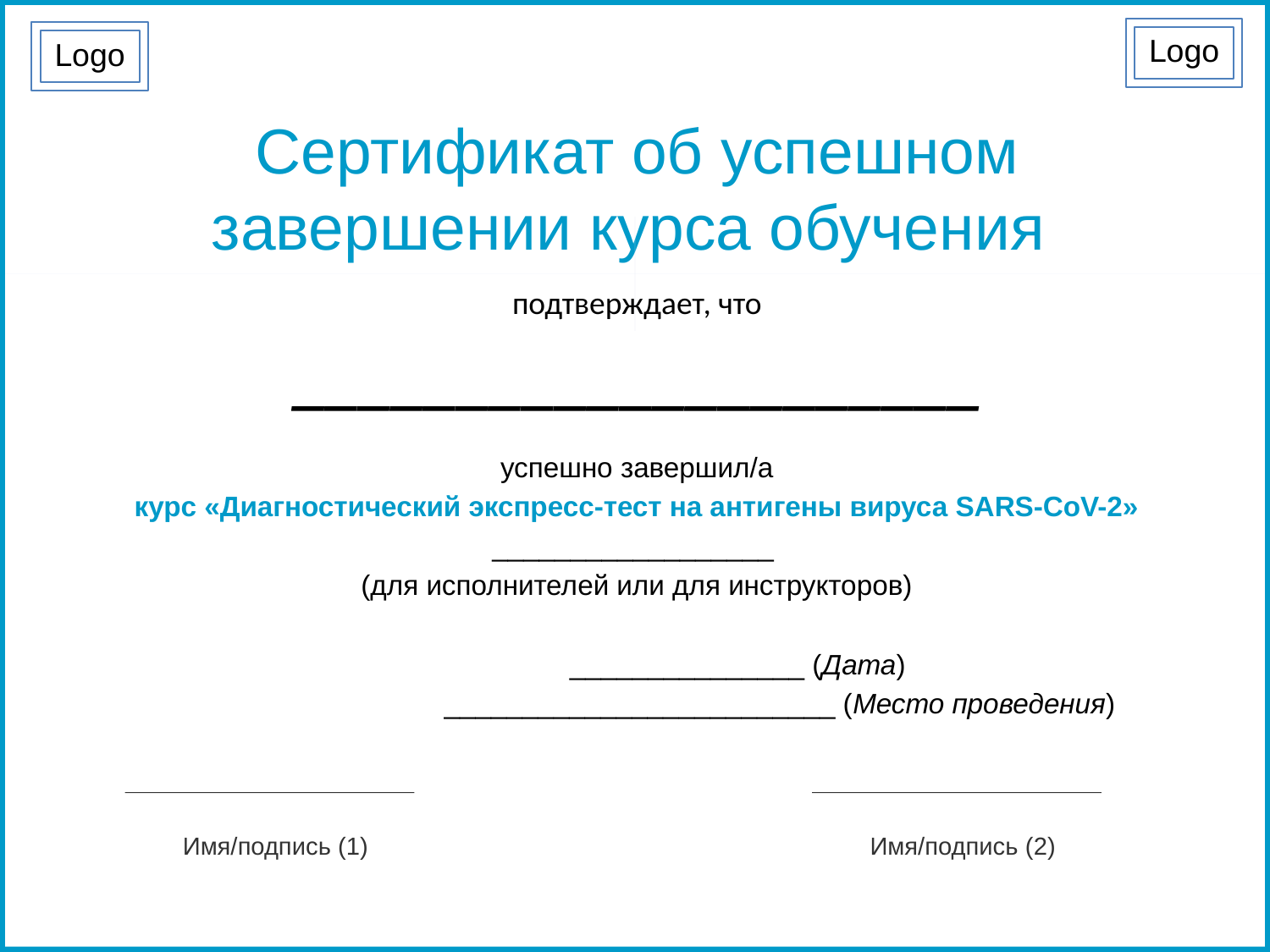

Logo
Logo
Сертификат об успешном завершении курса обучения

подтверждает, что
_____________________
успешно завершил/а
курс «Диагностический экспресс-тест на антигены вируса SARS-CoV-2»
__________________
(для исполнителей или для инструкторов)

			 _______________ (Дата)
	    _________________________ (Место проведения)

Имя/подпись (1)

Имя/подпись (2)